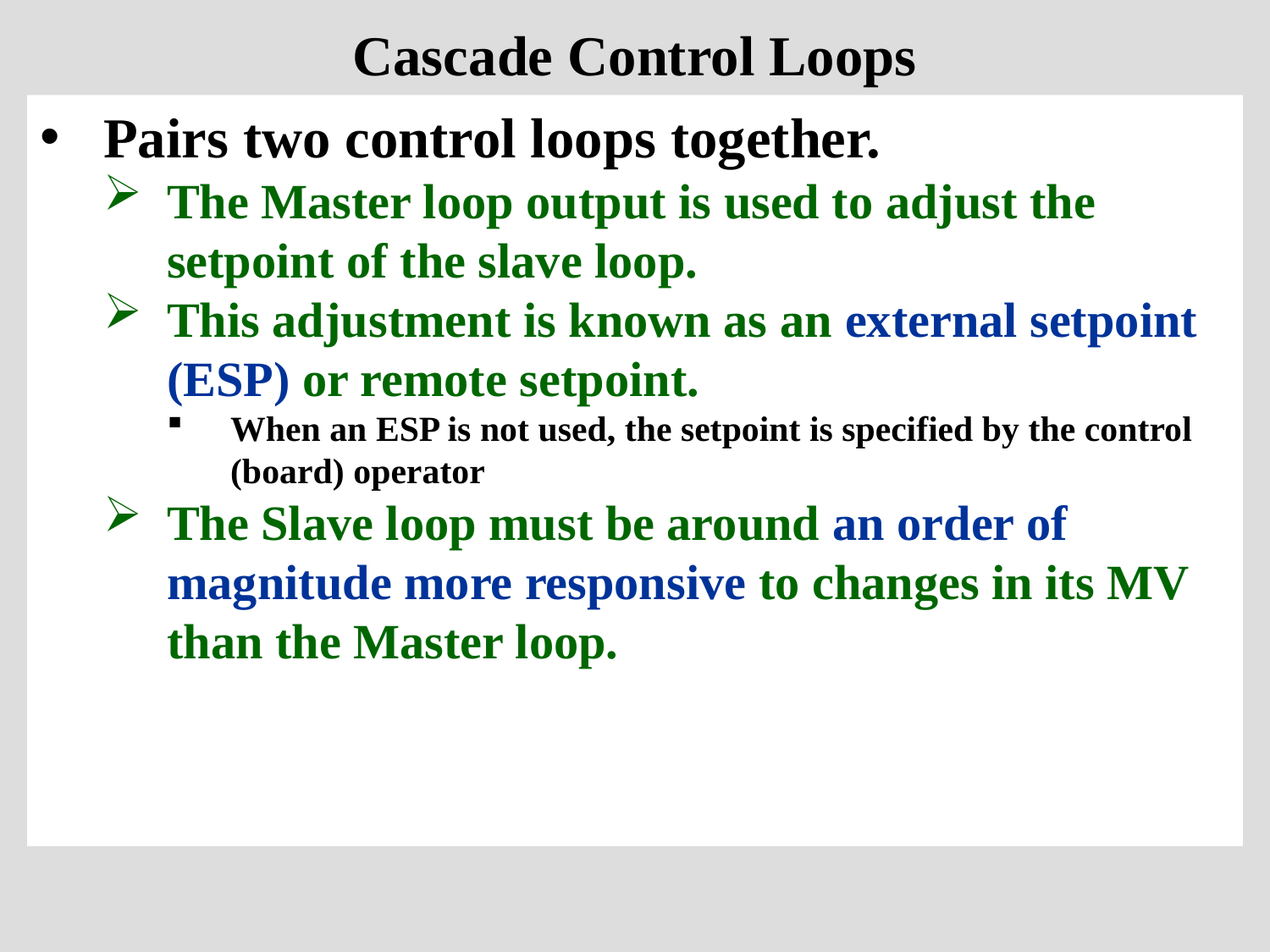

# Cascade Control Loops
Pairs two control loops together.
The Master loop output is used to adjust the setpoint of the slave loop.
This adjustment is known as an external setpoint (ESP) or remote setpoint.
When an ESP is not used, the setpoint is specified by the control (board) operator
The Slave loop must be around an order of magnitude more responsive to changes in its MV than the Master loop.